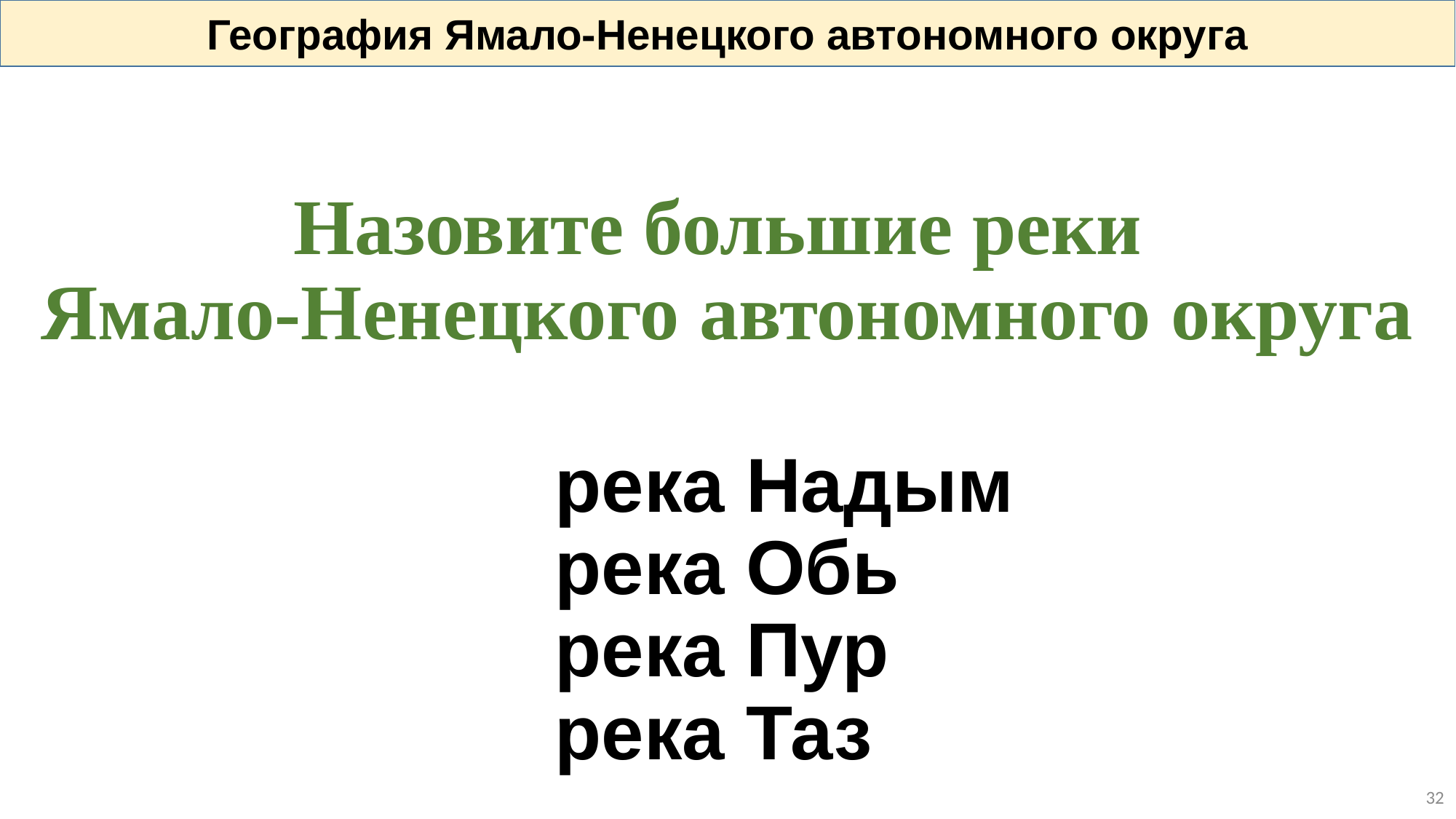

География Ямало-Ненецкого автономного округа
Назовите большие реки
Ямало-Ненецкого автономного округа
река Надым
река Обь
река Пур
река Таз
32